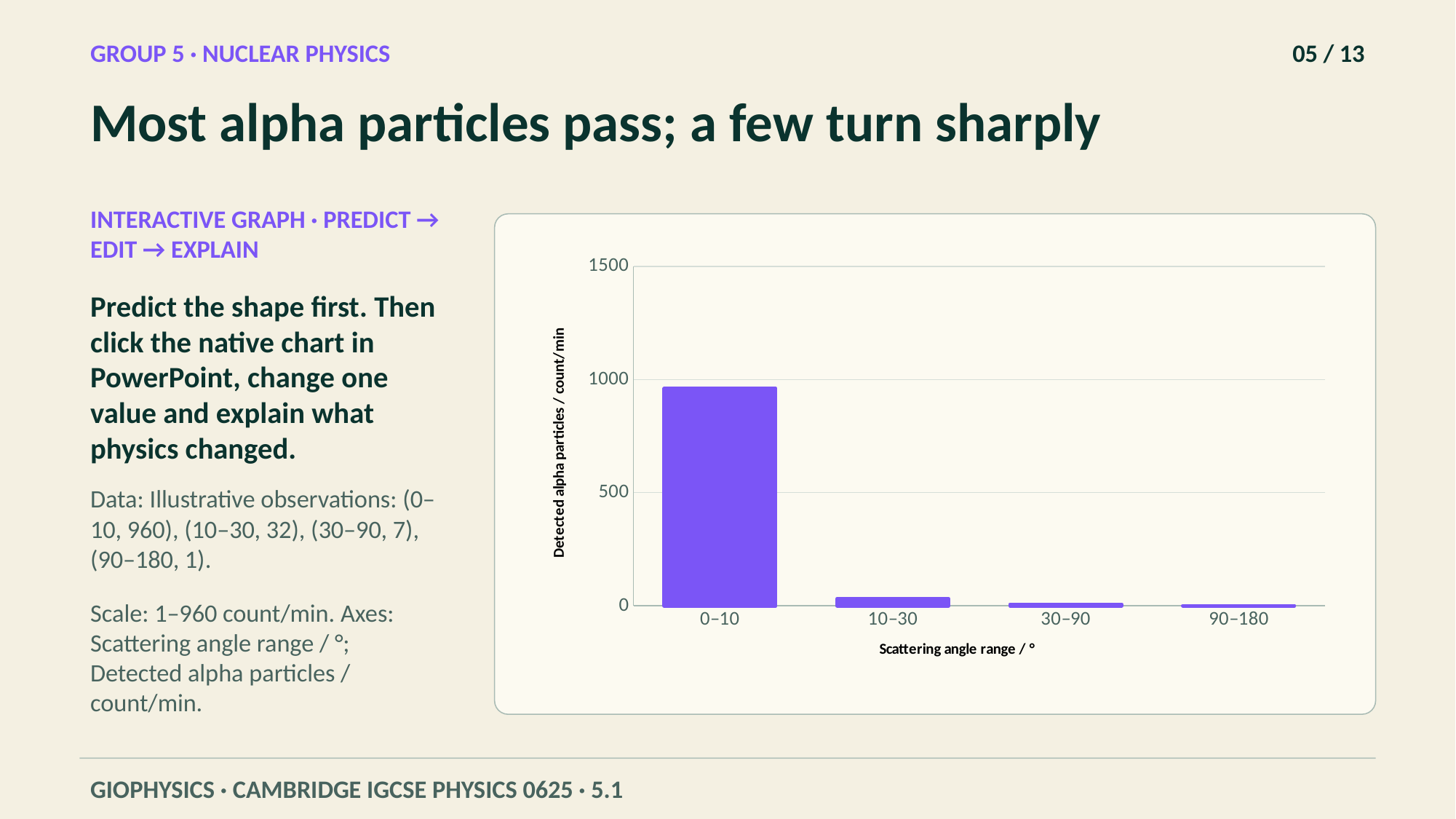

GROUP 5 · NUCLEAR PHYSICS
05 / 13
Most alpha particles pass; a few turn sharply
INTERACTIVE GRAPH · PREDICT → EDIT → EXPLAIN

### Chart

| Category |  |
|---|---|
| 0–10 | 960.0 |
| 10–30 | 32.0 |
| 30–90 | 7.0 |
| 90–180 | 1.0 |
Predict the shape first. Then click the native chart in PowerPoint, change one value and explain what physics changed.
Data: Illustrative observations: (0–10, 960), (10–30, 32), (30–90, 7), (90–180, 1).
Scale: 1–960 count/min. Axes: Scattering angle range / °; Detected alpha particles / count/min.

GIOPHYSICS · CAMBRIDGE IGCSE PHYSICS 0625 · 5.1